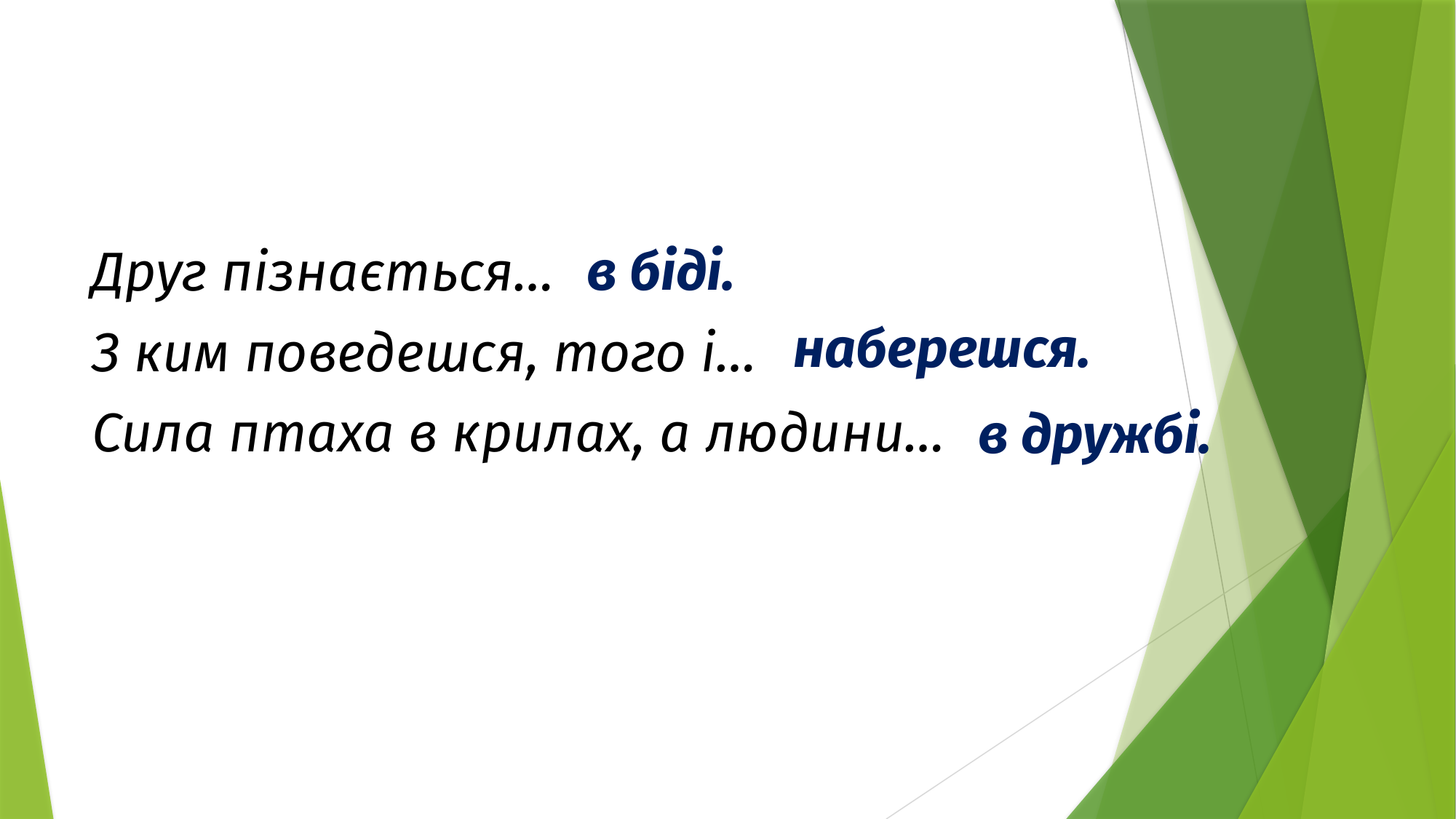

Друг пізнається…
З ким поведешся, того і…
Сила птаха в крилах, а людини…
в біді.
наберешся.
в дружбі.